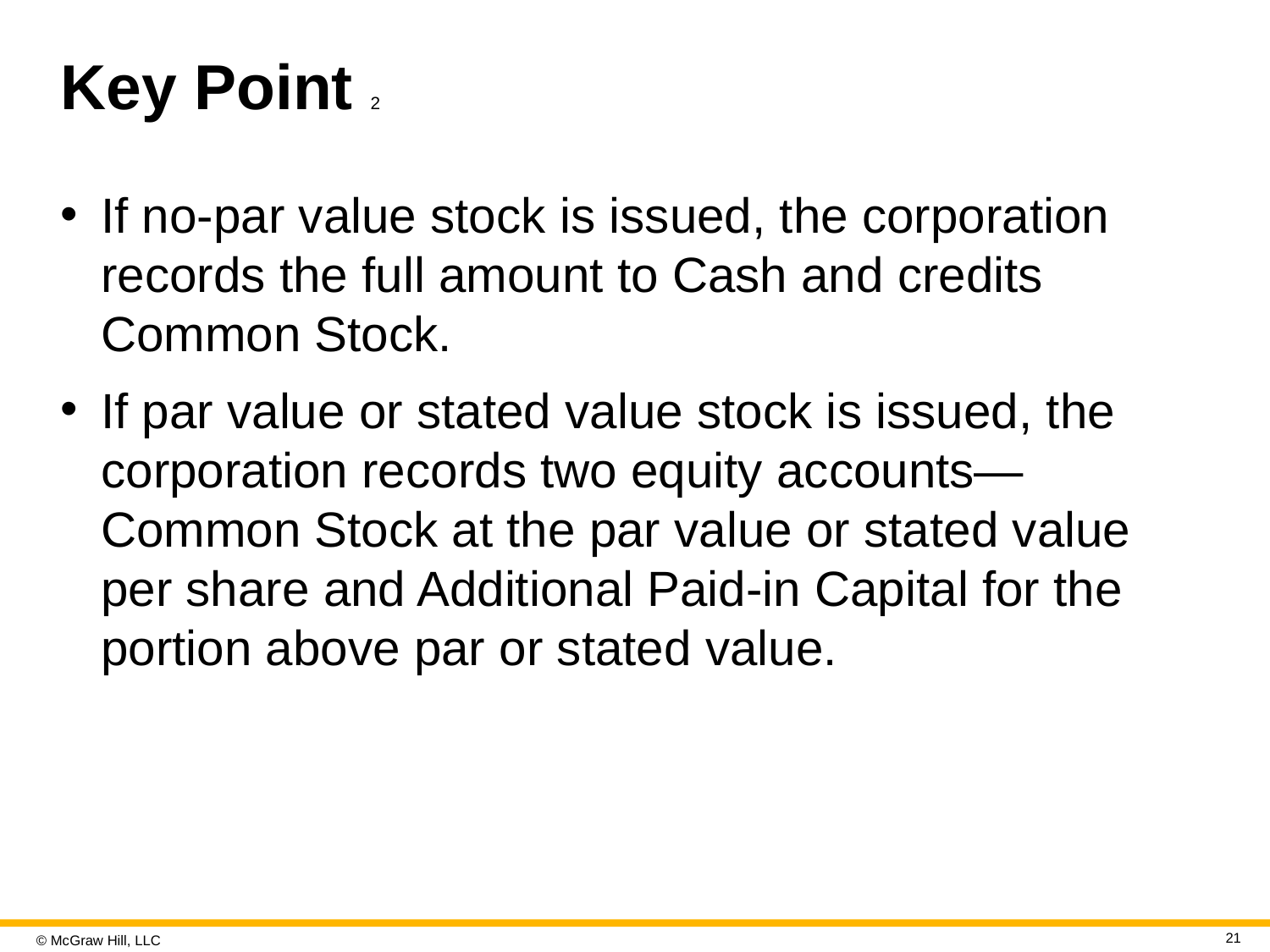

# Key Point 2
If no-par value stock is issued, the corporation records the full amount to Cash and credits Common Stock.
If par value or stated value stock is issued, the corporation records two equity accounts—Common Stock at the par value or stated value per share and Additional Paid-in Capital for the portion above par or stated value.
21